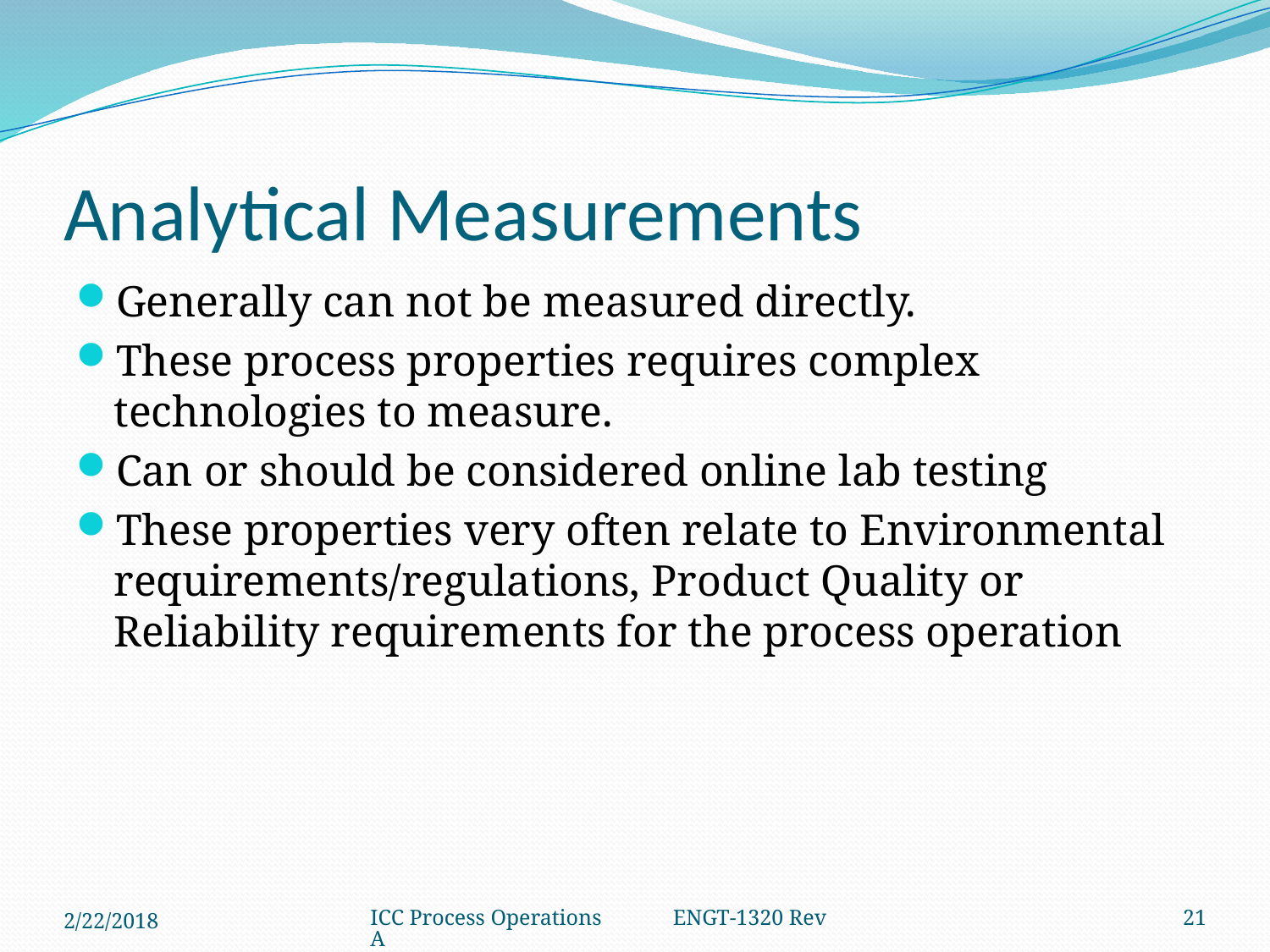

# Analytical Measurements
Generally can not be measured directly.
These process properties requires complex technologies to measure.
Can or should be considered online lab testing
These properties very often relate to Environmental requirements/regulations, Product Quality or Reliability requirements for the process operation
2/22/2018
ICC Process Operations             ENGT-1320 Rev A
21